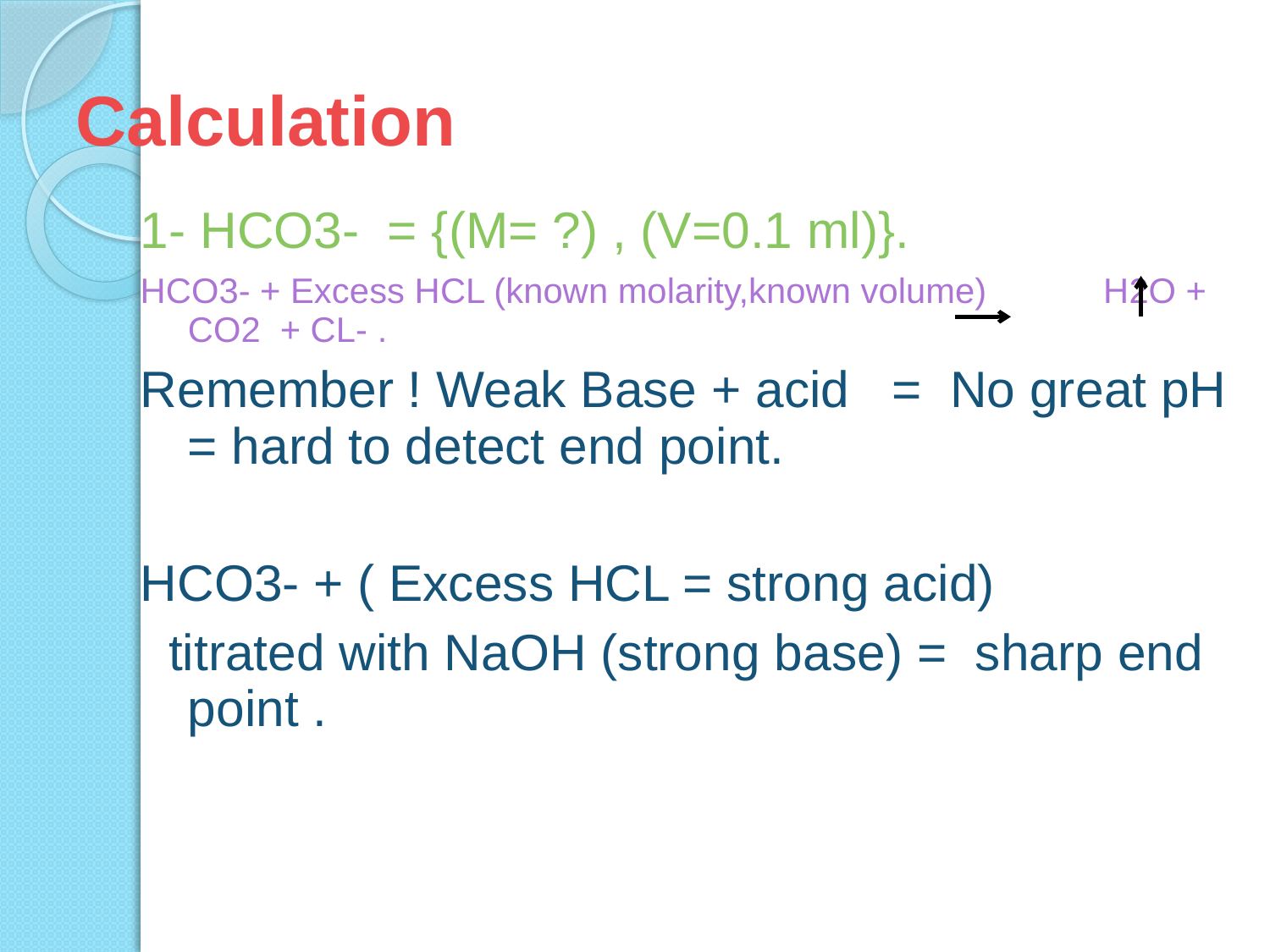

# Calculation
1- HCO3-  = {(M= ?) , (V=0.1 ml)}.
HCO3- + Excess HCL (known molarity,known volume)            H2O +   CO2  + CL- .
Remember ! Weak Base + acid   =  No great pH = hard to detect end point.

HCO3- + ( Excess HCL = strong acid)
  titrated with NaOH (strong base) =  sharp end point .